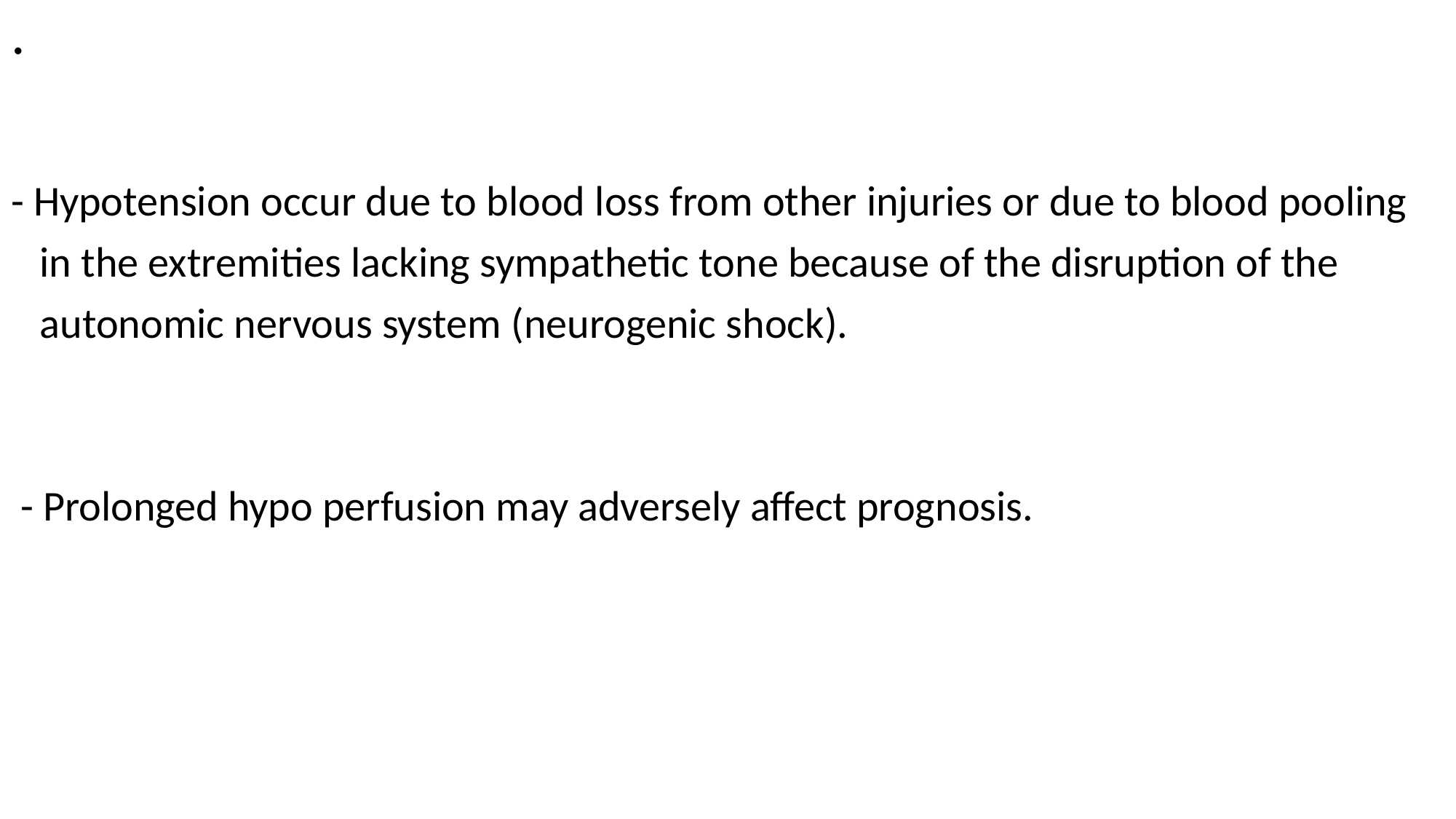

# .

- Hypotension occur due to blood loss from other injuries or due to blood pooling
   in the extremities lacking sympathetic tone because of the disruption of the
   autonomic nervous system (neurogenic shock).

 - Prolonged hypo perfusion may adversely affect prognosis.